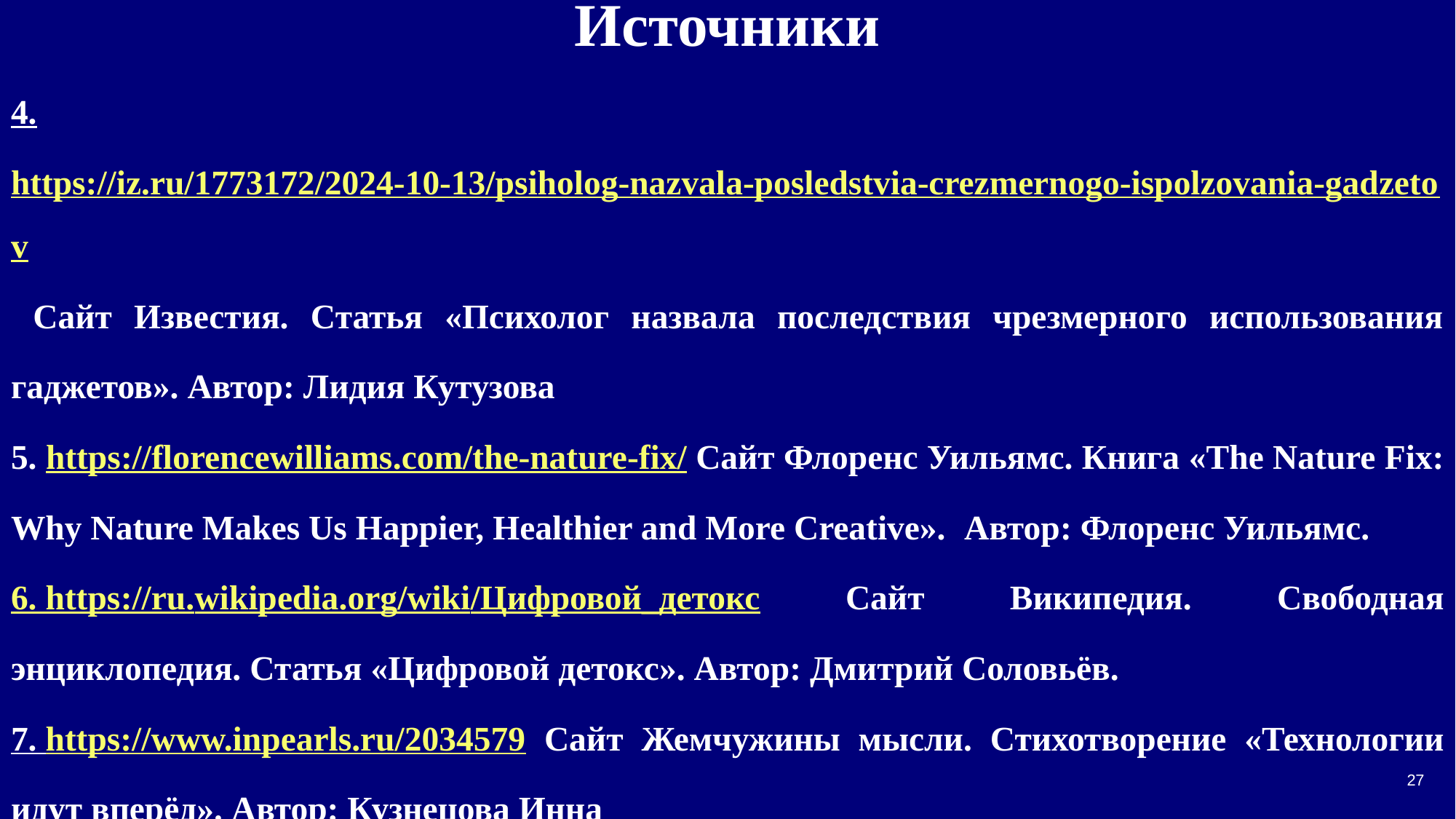

# Источники
4.https://iz.ru/1773172/2024-10-13/psiholog-nazvala-posledstvia-crezmernogo-ispolzovania-gadzetov Сайт Известия. Статья «Психолог назвала последствия чрезмерного использования гаджетов». Автор: Лидия Кутузова
5. https://florencewilliams.com/the-nature-fix/ Сайт Флоренс Уильямс. Книга «The Nature Fix: Why Nature Makes Us Happier, Healthier and More Creative».  Автор: Флоренс Уильямс.
6. https://ru.wikipedia.org/wiki/Цифровой_детокс Сайт Википедия. Свободная энциклопедия. Статья «Цифровой детокс». Автор: Дмитрий Соловьёв.
7. https://www.inpearls.ru/2034579 Сайт Жемчужины мысли. Стихотворение «Технологии идут вперёд». Автор: Кузнецова Инна

27